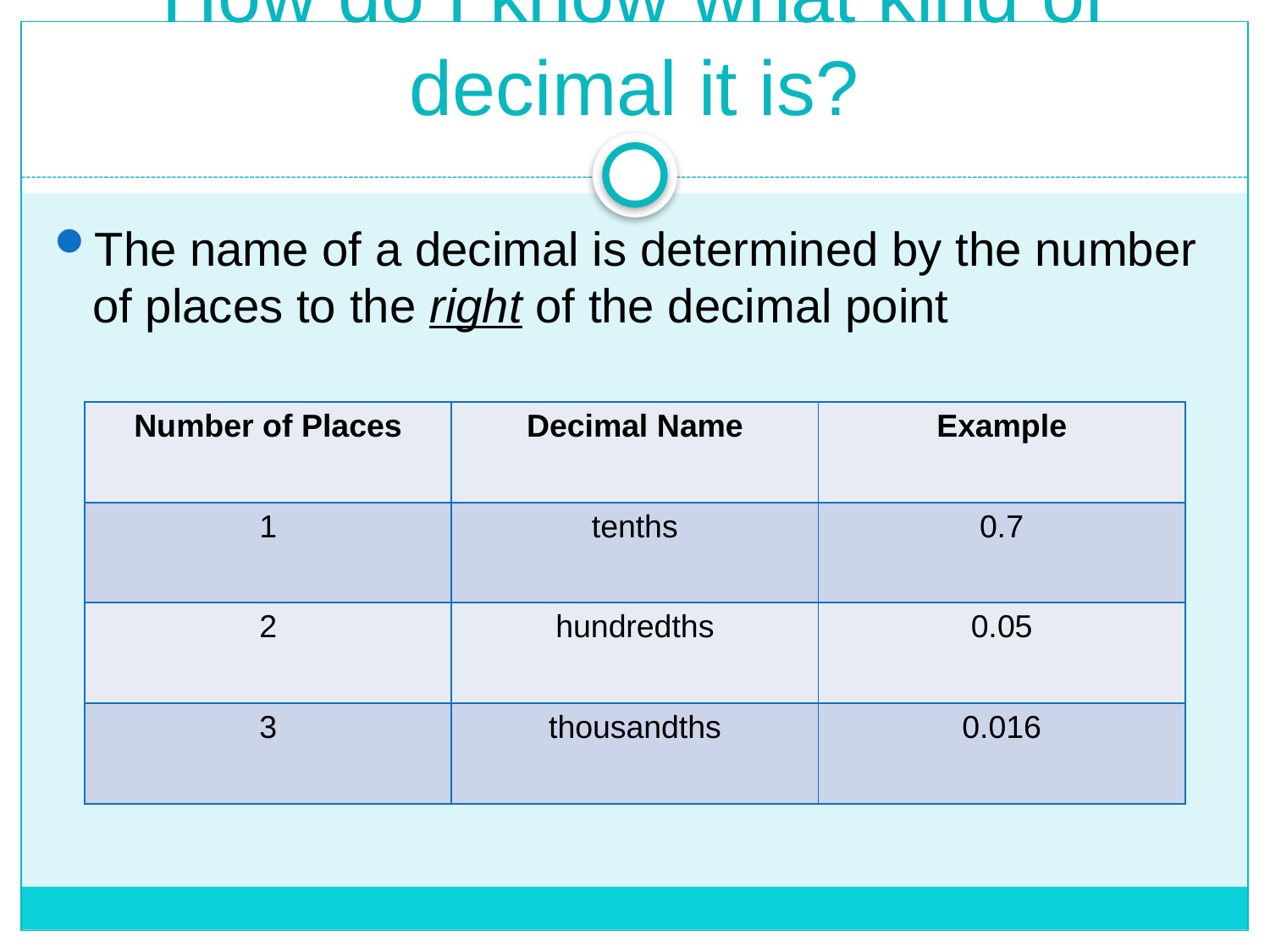

# How do I know what kind of decimal it is?
The name of a decimal is determined by the number of places to the right of the decimal point

| Number of Places | Decimal Name | Example |
| --- | --- | --- |
| 1 | tenths | 0.7 |
| 2 | hundredths | 0.05 |
| 3 | thousandths | 0.016 |